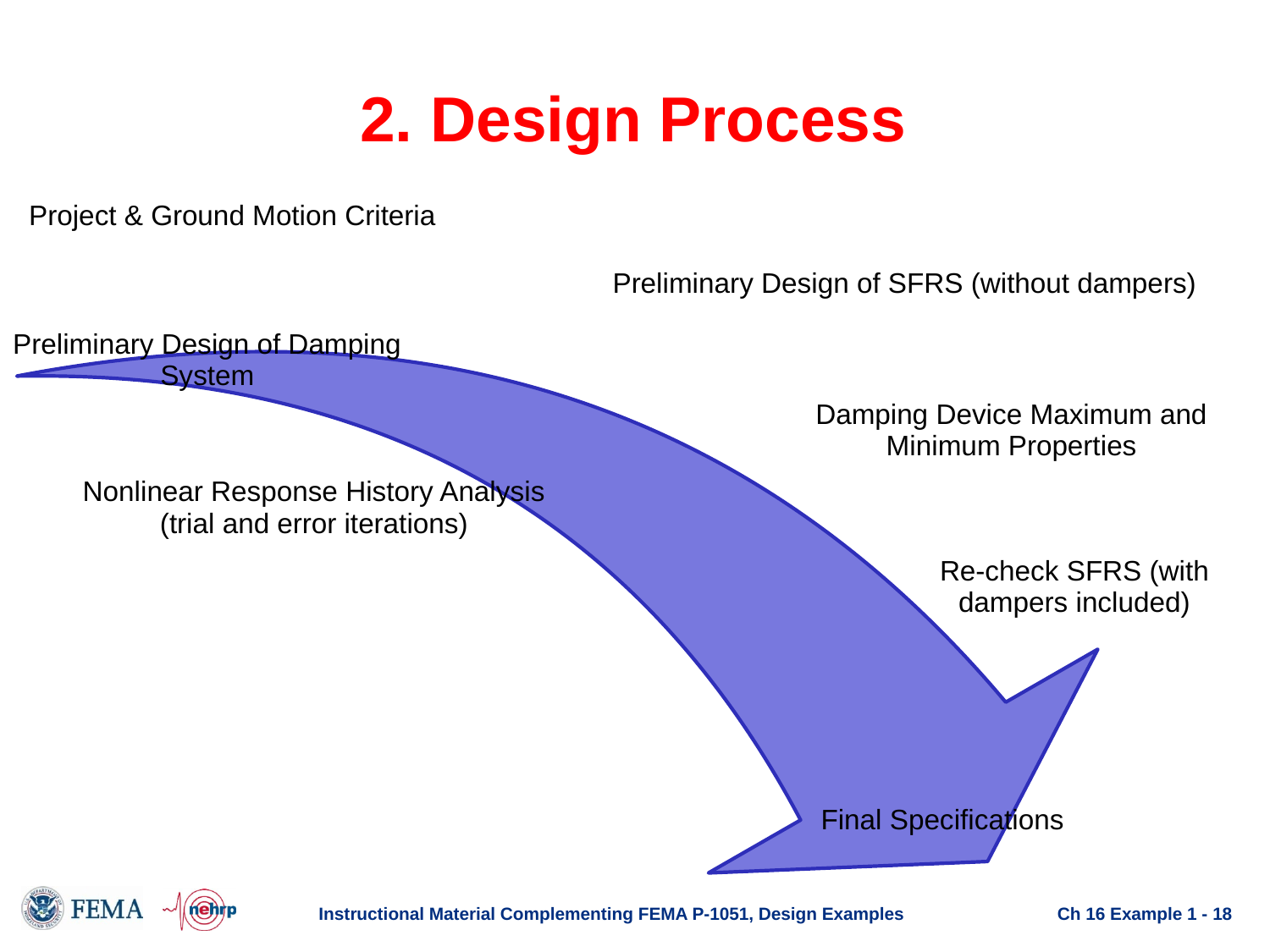

# 2. Design Process
Project & Ground Motion Criteria
Preliminary Design of SFRS (without dampers)
Preliminary Design of Damping System
Final Specifications
Damping Device Maximum and Minimum Properties
Nonlinear Response History Analysis
(trial and error iterations)
Re-check SFRS (with dampers included)
Instructional Material Complementing FEMA P-1051, Design Examples
Ch 16 Example 1 - 18